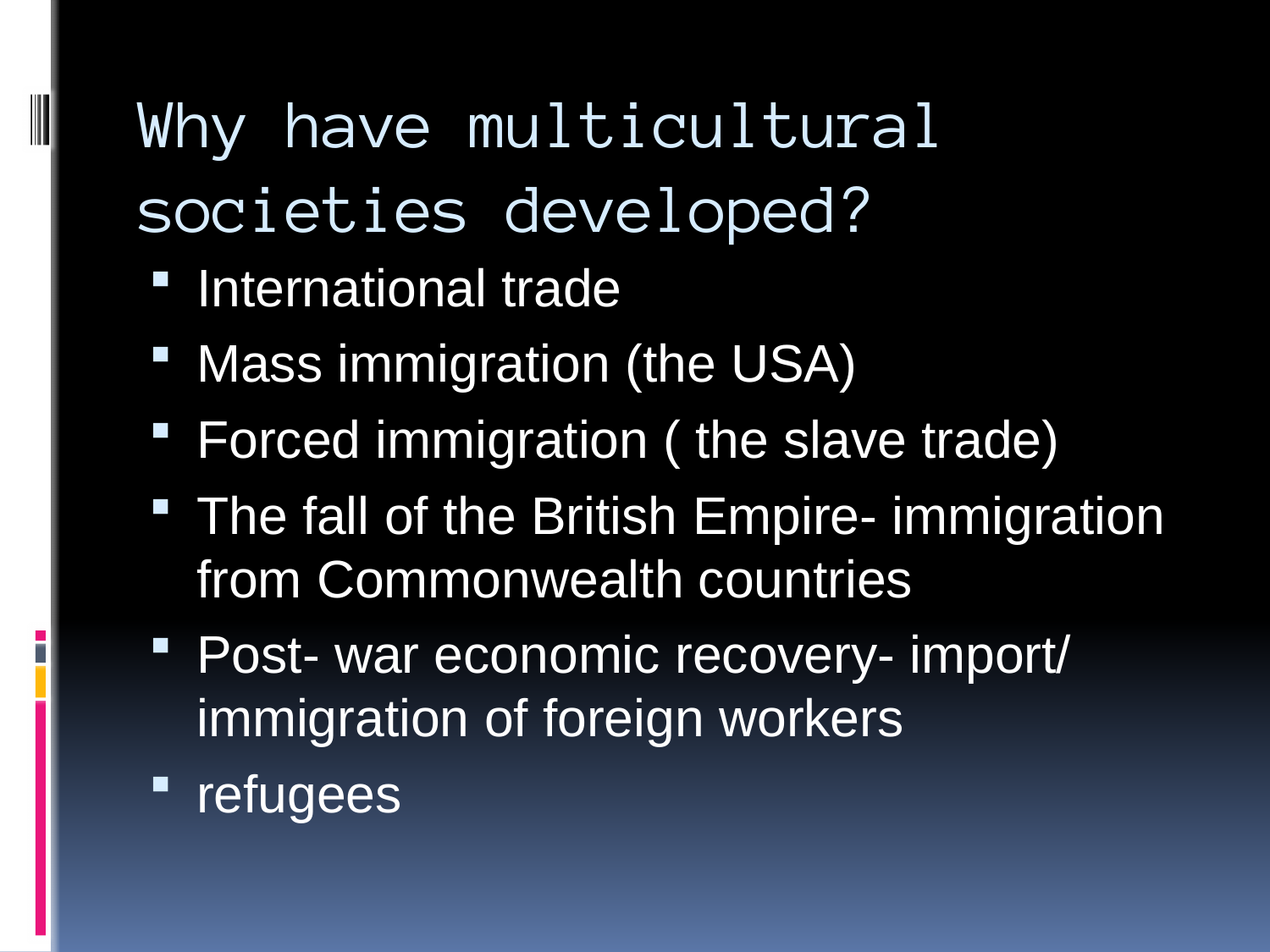

# Why have multicultural societies developed?
International trade
Mass immigration (the USA)
Forced immigration ( the slave trade)
The fall of the British Empire- immigration from Commonwealth countries
Post- war economic recovery- import/ immigration of foreign workers
refugees